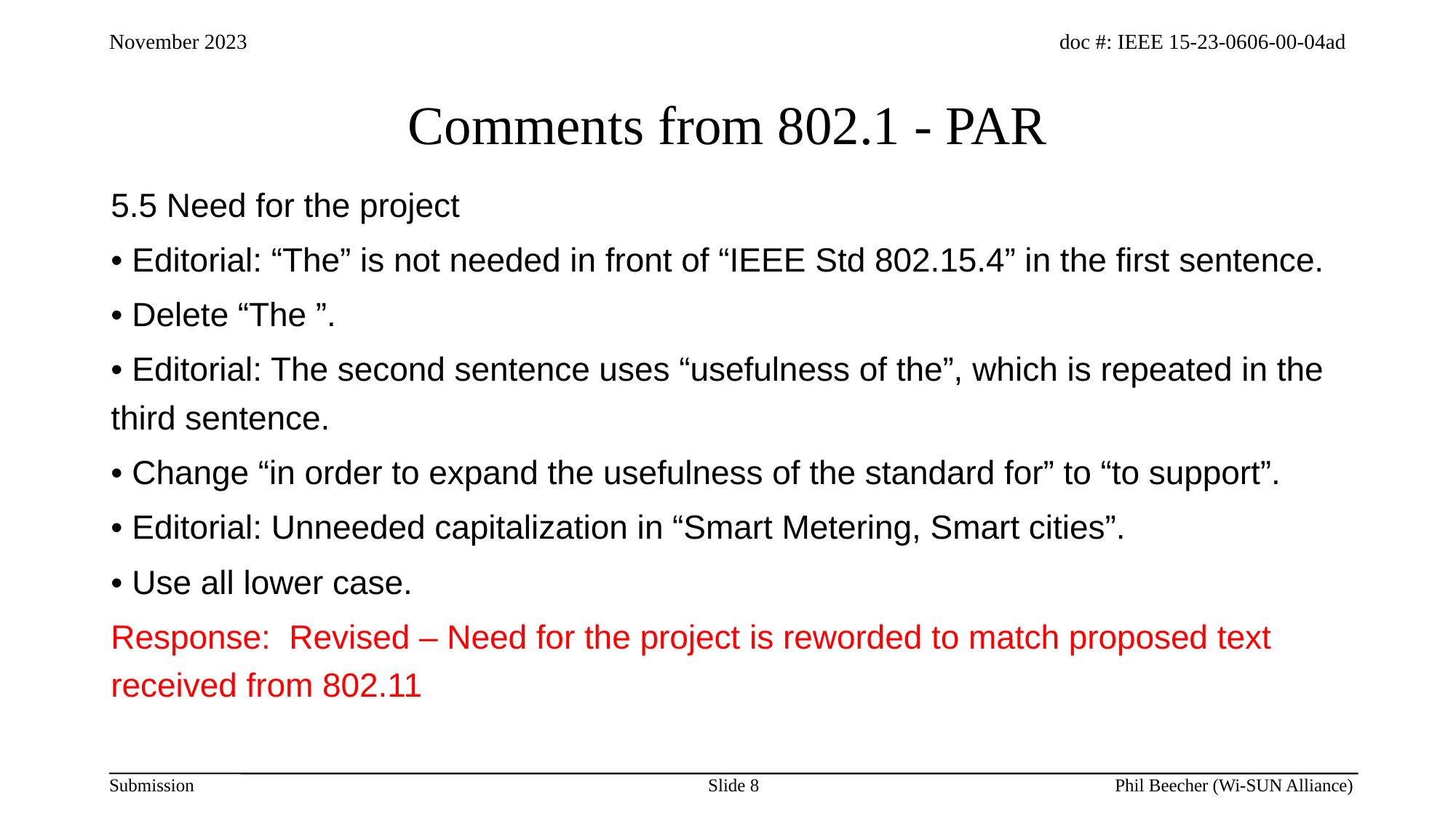

# Comments from 802.1 - PAR
5.5 Need for the project
• Editorial: “The” is not needed in front of “IEEE Std 802.15.4” in the first sentence.
• Delete “The ”.
• Editorial: The second sentence uses “usefulness of the”, which is repeated in the third sentence.
• Change “in order to expand the usefulness of the standard for” to “to support”.
• Editorial: Unneeded capitalization in “Smart Metering, Smart cities”.
• Use all lower case.
Response:  Revised – Need for the project is reworded to match proposed text received from 802.11
Slide 8
Phil Beecher (Wi-SUN Alliance)